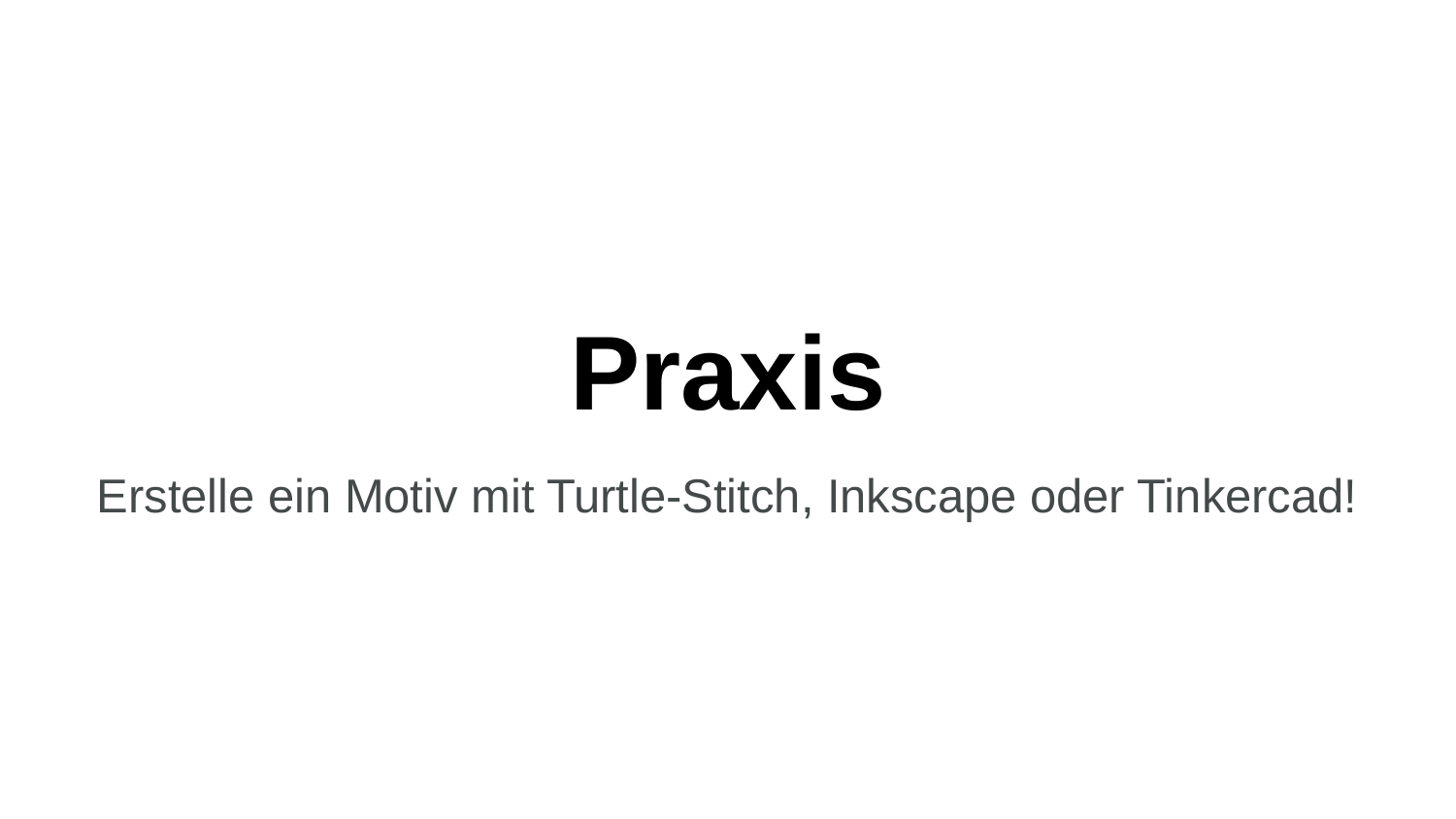

Praxis
Erstelle ein Motiv mit Turtle-Stitch, Inkscape oder Tinkercad!